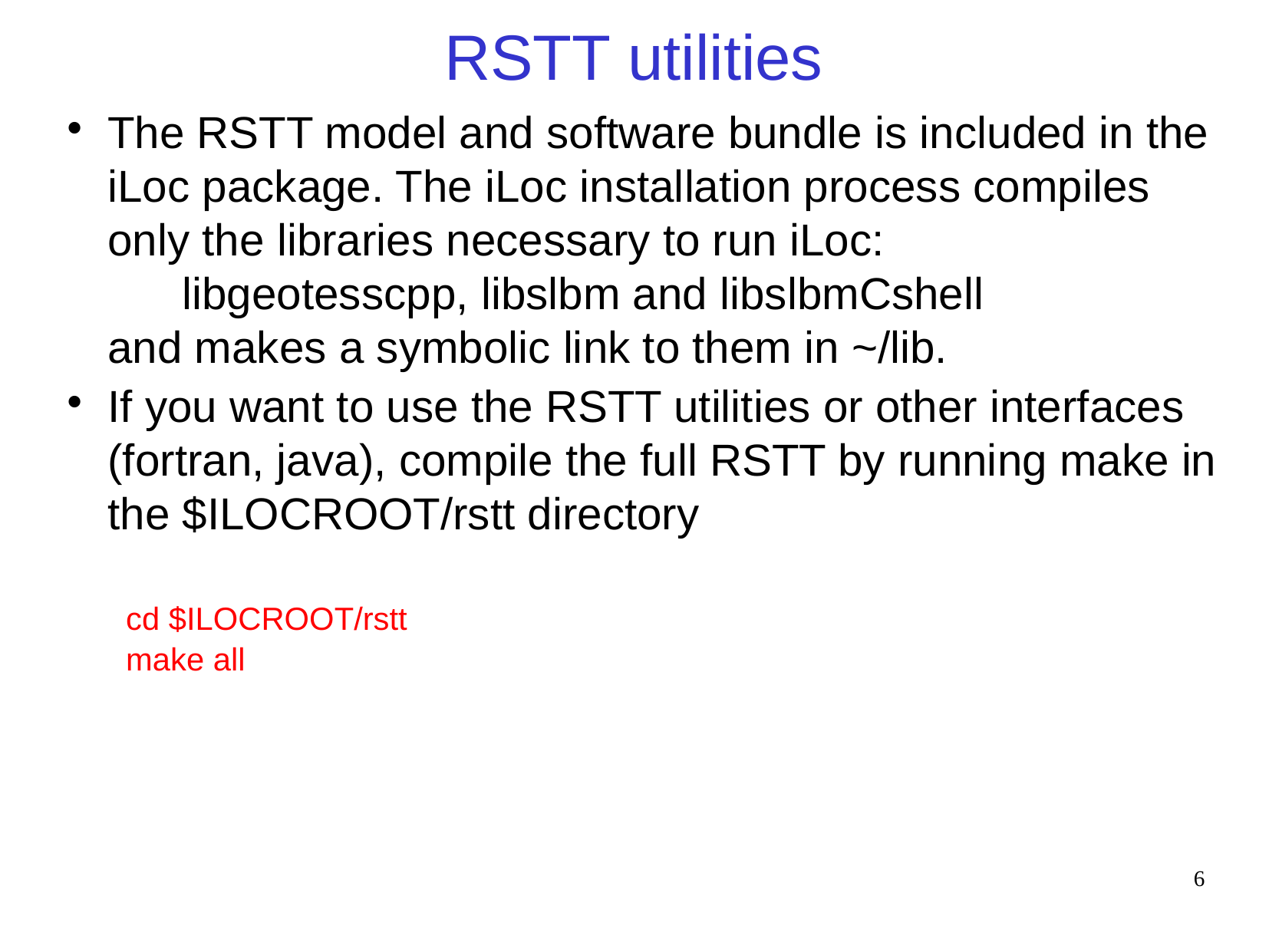

# RSTT utilities
The RSTT model and software bundle is included in the iLoc package. The iLoc installation process compiles only the libraries necessary to run iLoc:
      libgeotesscpp, libslbm and libslbmCshell
and makes a symbolic link to them in ~/lib.
If you want to use the RSTT utilities or other interfaces (fortran, java), compile the full RSTT by running make in the $ILOCROOT/rstt directory

cd $ILOCROOT/rstt
make all

6